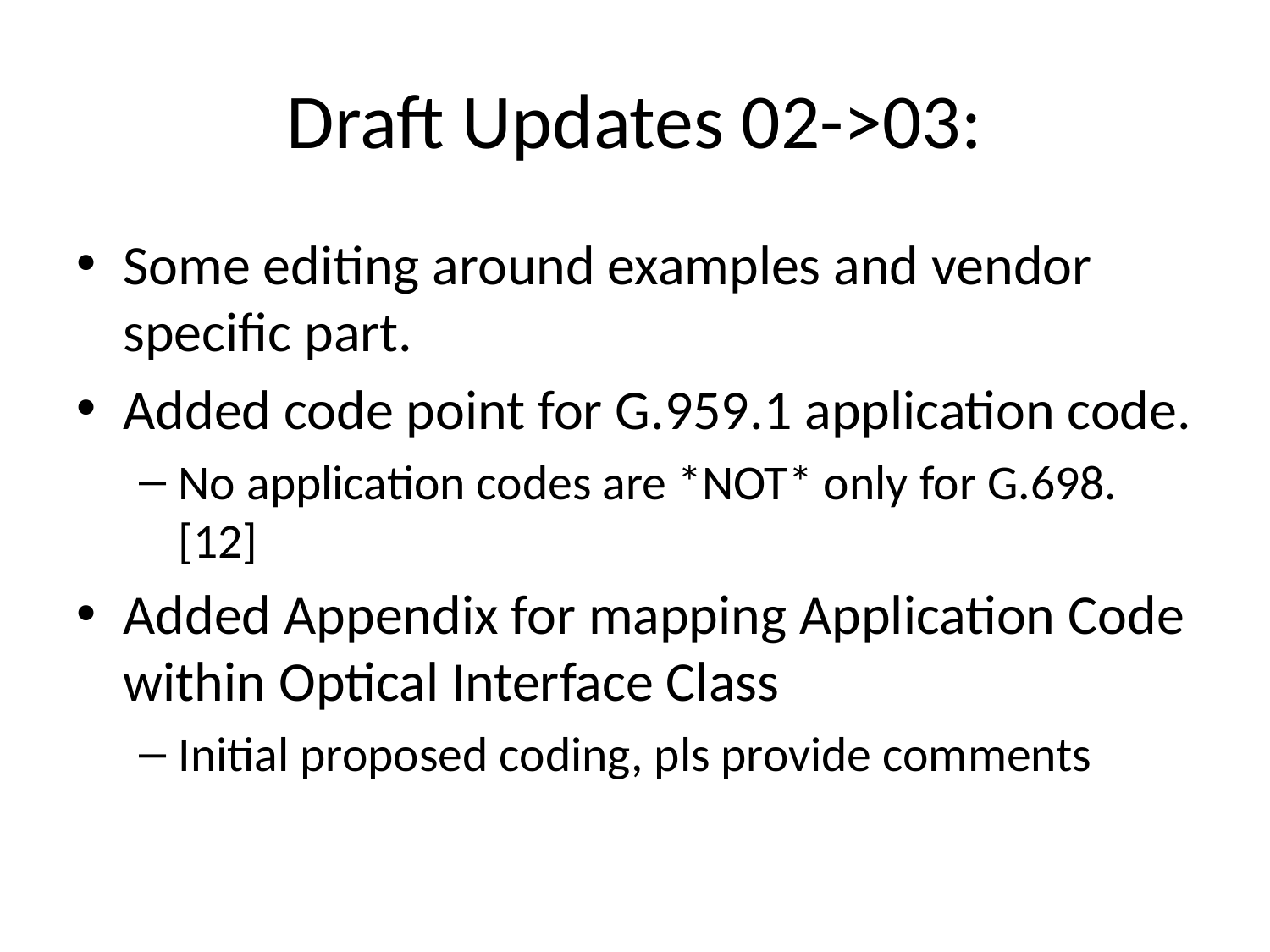

# Draft Updates 02->03:
Some editing around examples and vendor specific part.
Added code point for G.959.1 application code.
No application codes are *NOT* only for G.698.[12]
Added Appendix for mapping Application Code within Optical Interface Class
Initial proposed coding, pls provide comments